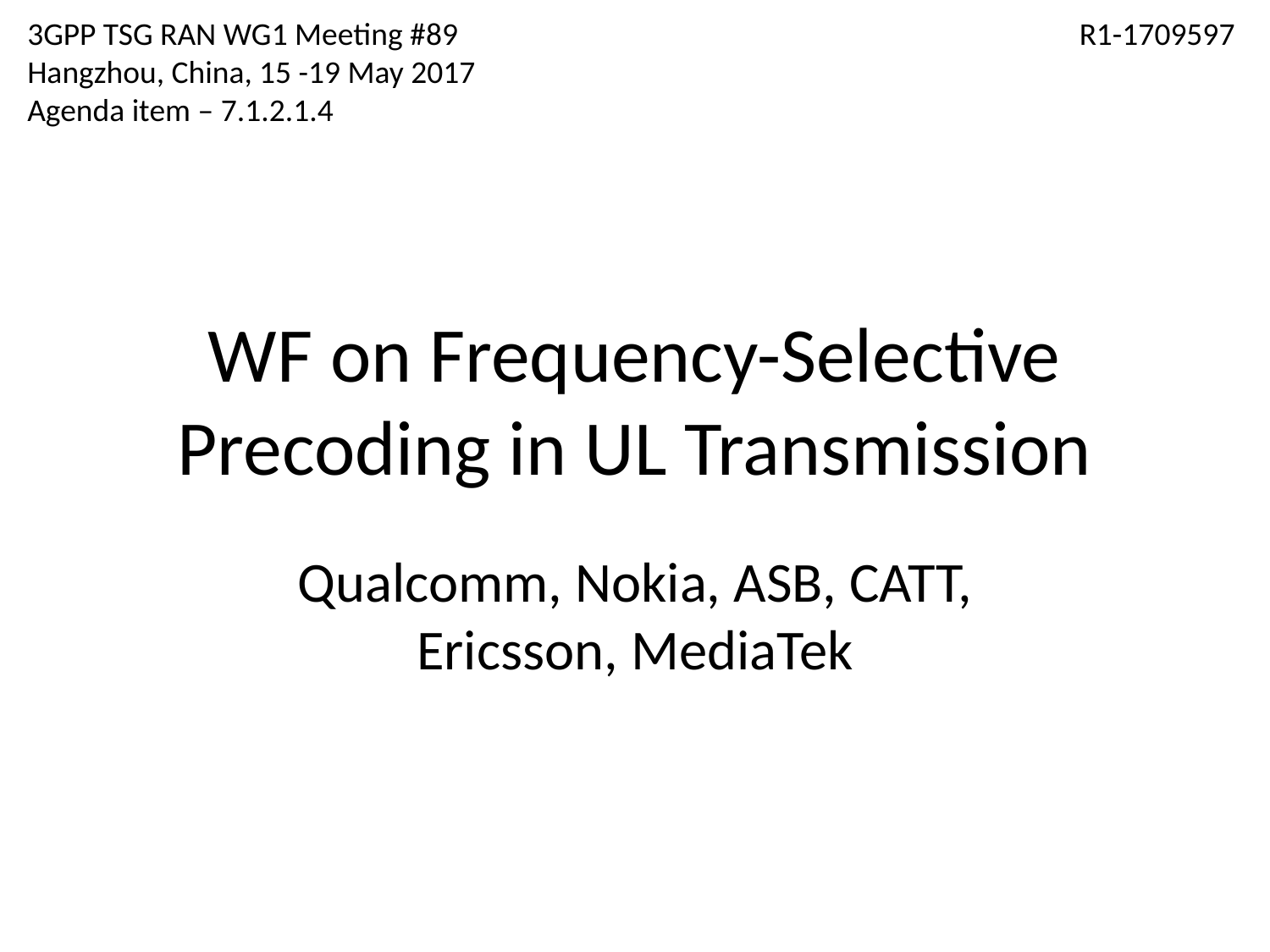

3GPP TSG RAN WG1 Meeting #89				                	     R1-1709597
Hangzhou, China, 15 -19 May 2017
Agenda item – 7.1.2.1.4
# WF on Frequency-Selective Precoding in UL Transmission
Qualcomm, Nokia, ASB, CATT, Ericsson, MediaTek